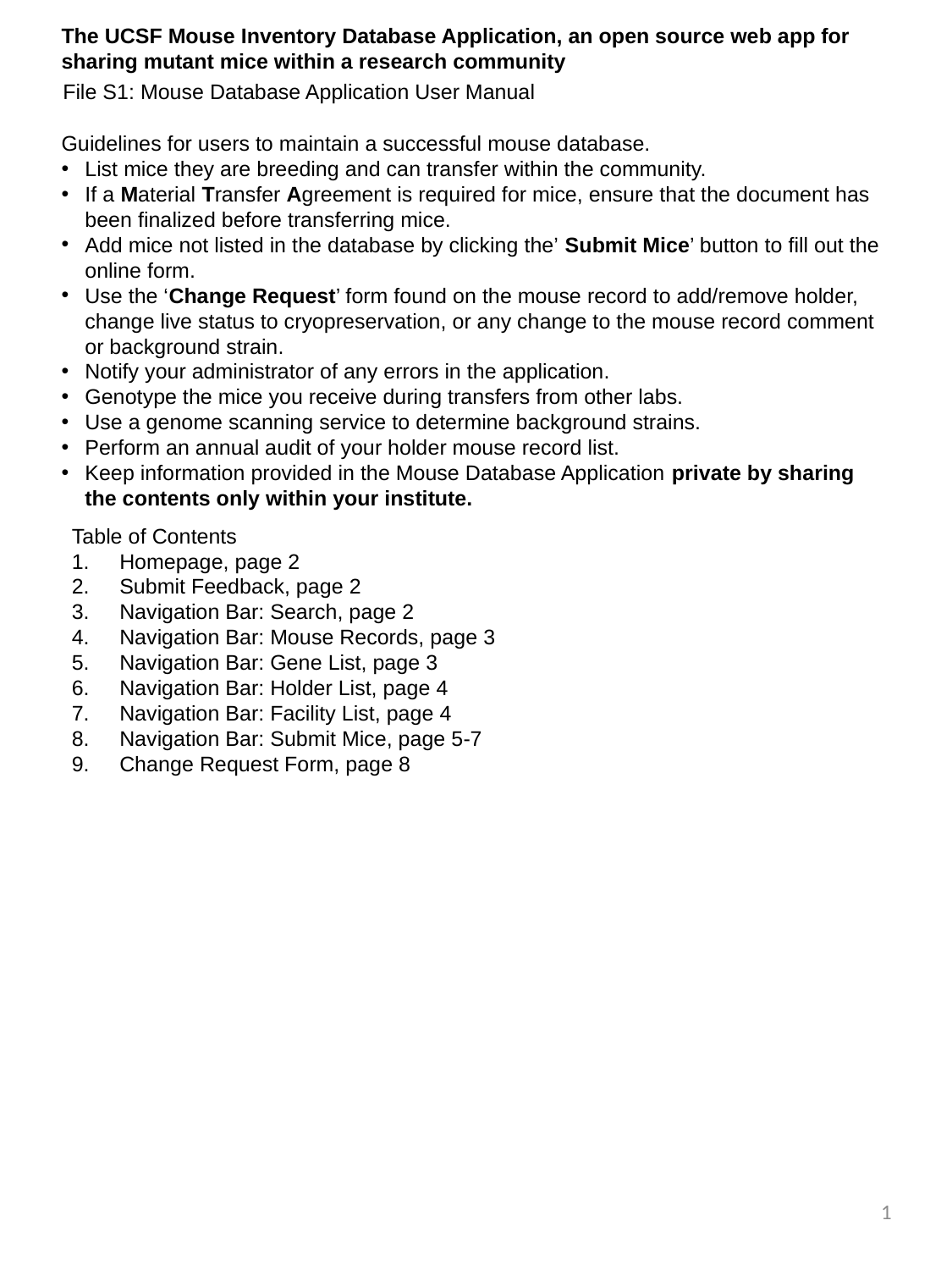

The UCSF Mouse Inventory Database Application, an open source web app for sharing mutant mice within a research community
File S1: Mouse Database Application User Manual
Guidelines for users to maintain a successful mouse database.
List mice they are breeding and can transfer within the community.
If a Material Transfer Agreement is required for mice, ensure that the document has been finalized before transferring mice.
Add mice not listed in the database by clicking the’ Submit Mice’ button to fill out the online form.
Use the ‘Change Request’ form found on the mouse record to add/remove holder, change live status to cryopreservation, or any change to the mouse record comment or background strain.
Notify your administrator of any errors in the application.
Genotype the mice you receive during transfers from other labs.
Use a genome scanning service to determine background strains.
Perform an annual audit of your holder mouse record list.
Keep information provided in the Mouse Database Application private by sharing the contents only within your institute.

Table of Contents
Homepage, page 2
Submit Feedback, page 2
Navigation Bar: Search, page 2
Navigation Bar: Mouse Records, page 3
Navigation Bar: Gene List, page 3
Navigation Bar: Holder List, page 4
Navigation Bar: Facility List, page 4
Navigation Bar: Submit Mice, page 5-7
Change Request Form, page 8

1